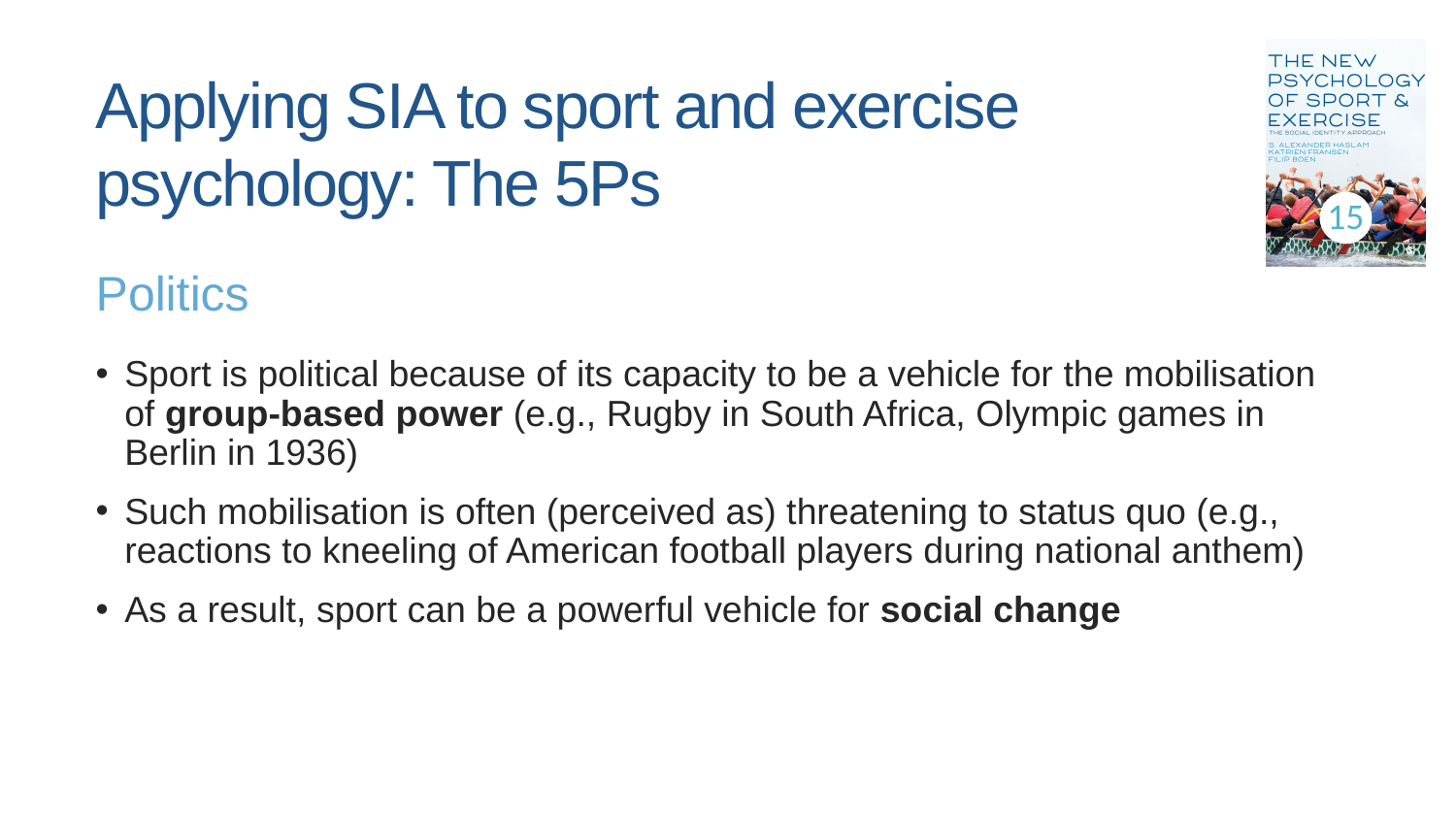

# Applying SIA to sport and exercise psychology: The 5Ps
15
Politics
Sport is political because of its capacity to be a vehicle for the mobilisation of group-based power (e.g., Rugby in South Africa, Olympic games in Berlin in 1936)
Such mobilisation is often (perceived as) threatening to status quo (e.g., reactions to kneeling of American football players during national anthem)
As a result, sport can be a powerful vehicle for social change